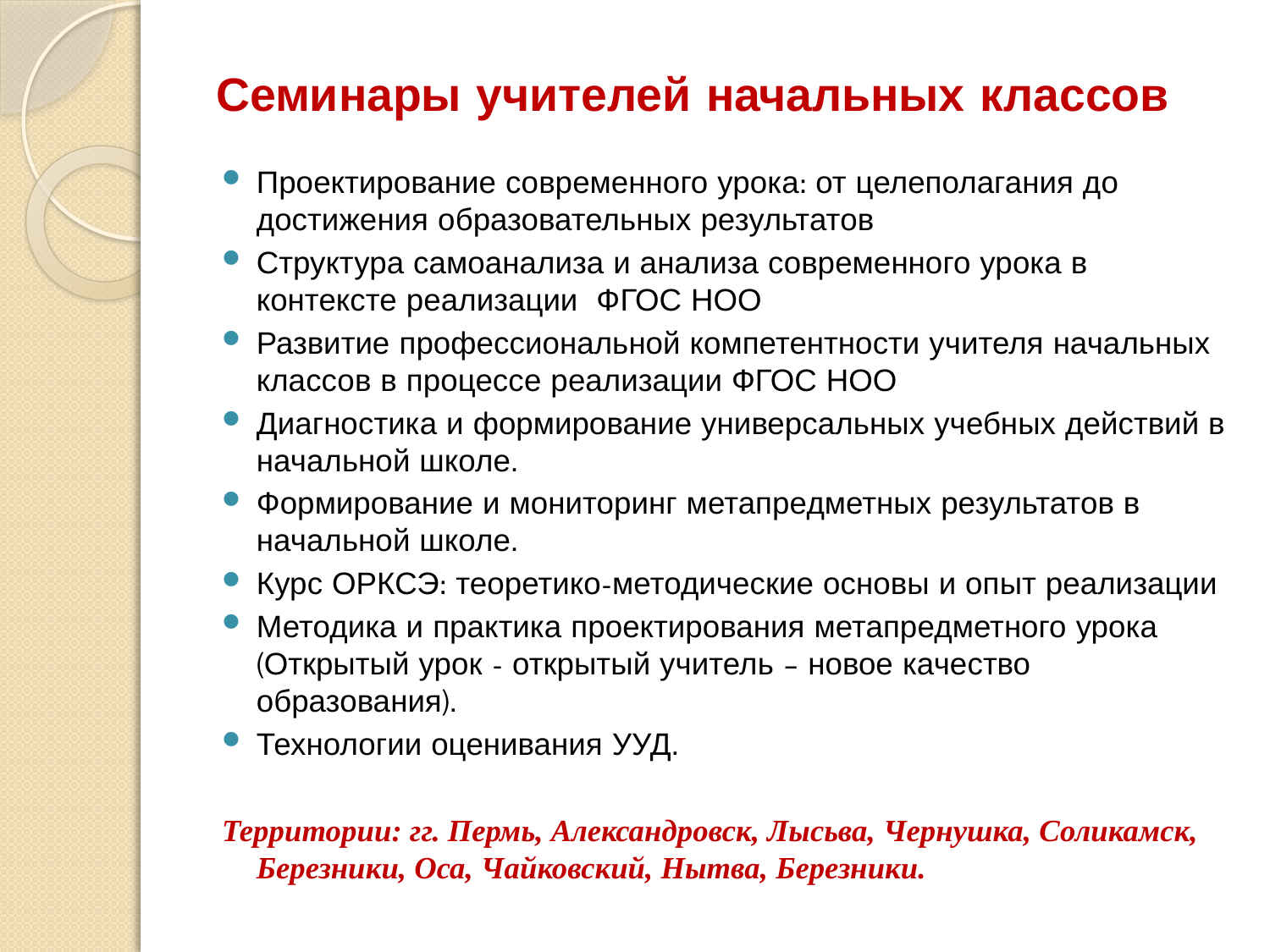

# Семинары учителей начальных классов
Проектирование современного урока: от целеполагания до достижения образовательных результатов
Структура самоанализа и анализа современного урока в контексте реализации  ФГОС НОО
Развитие профессиональной компетентности учителя начальных классов в процессе реализации ФГОС НОО
Диагностика и формирование универсальных учебных действий в начальной школе.
Формирование и мониторинг метапредметных результатов в начальной школе.
Курс ОРКСЭ: теоретико-методические основы и опыт реализации
Методика и практика проектирования метапредметного урока (Открытый урок - открытый учитель – новое качество образования).
Технологии оценивания УУД.

Территории: гг. Пермь, Александровск, Лысьва, Чернушка, Соликамск, Березники, Оса, Чайковский, Нытва, Березники.